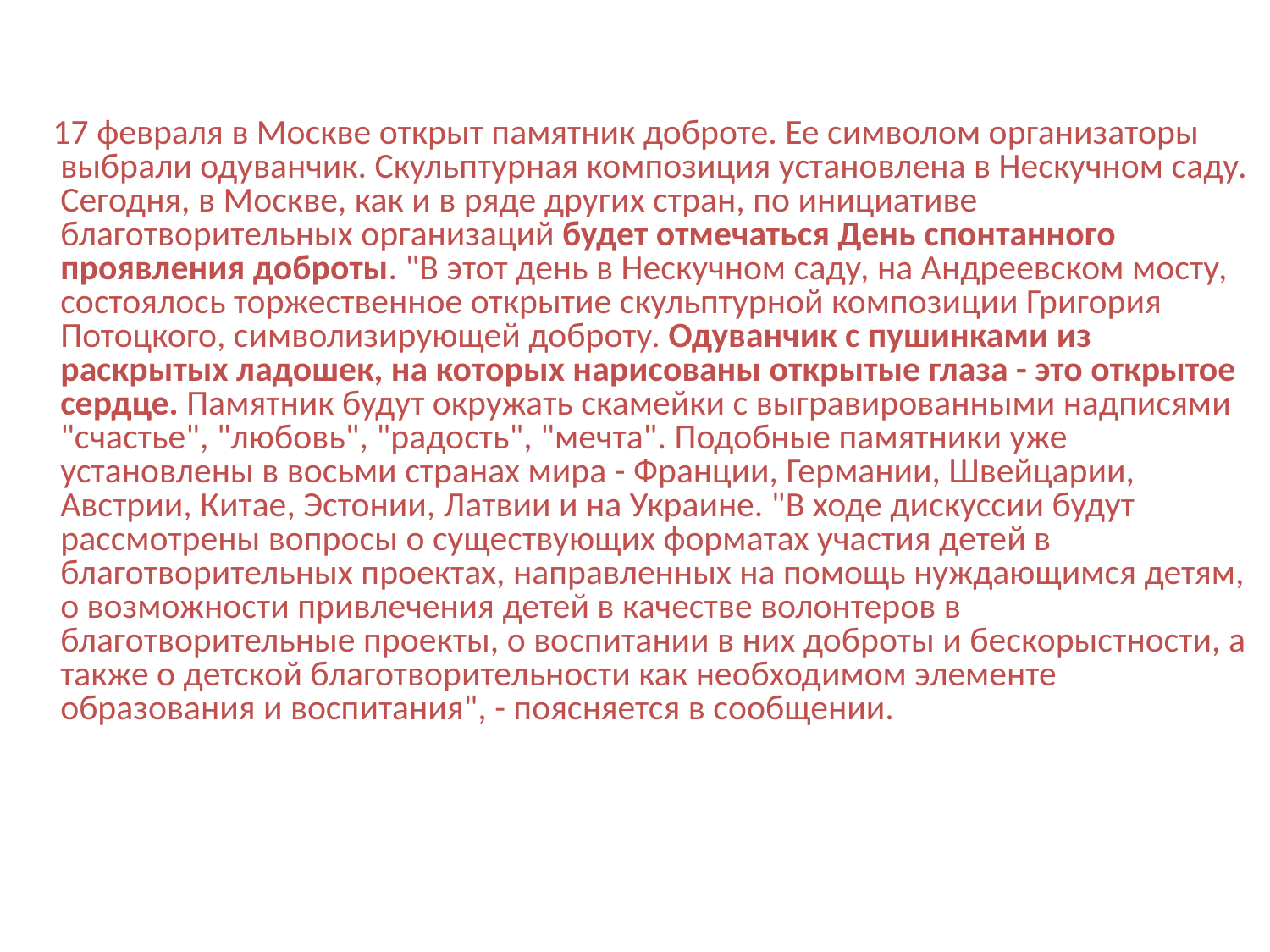

17 февраля в Москве открыт памятник доброте. Ее символом организаторы выбрали одуванчик. Скульптурная композиция установлена в Нескучном саду. Сегодня, в Москве, как и в ряде других стран, по инициативе благотворительных организаций будет отмечаться День спонтанного проявления доброты. "В этот день в Нескучном саду, на Андреевском мосту, состоялось торжественное открытие скульптурной композиции Григория Потоцкого, символизирующей доброту. Одуванчик с пушинками из раскрытых ладошек, на которых нарисованы открытые глаза - это открытое сердце. Памятник будут окружать скамейки с выгравированными надписями "счастье", "любовь", "радость", "мечта". Подобные памятники уже установлены в восьми странах мира - Франции, Германии, Швейцарии, Австрии, Китае, Эстонии, Латвии и на Украине. "В ходе дискуссии будут рассмотрены вопросы о существующих форматах участия детей в благотворительных проектах, направленных на помощь нуждающимся детям, о возможности привлечения детей в качестве волонтеров в благотворительные проекты, о воспитании в них доброты и бескорыстности, а также о детской благотворительности как необходимом элементе образования и воспитания", - поясняется в сообщении.